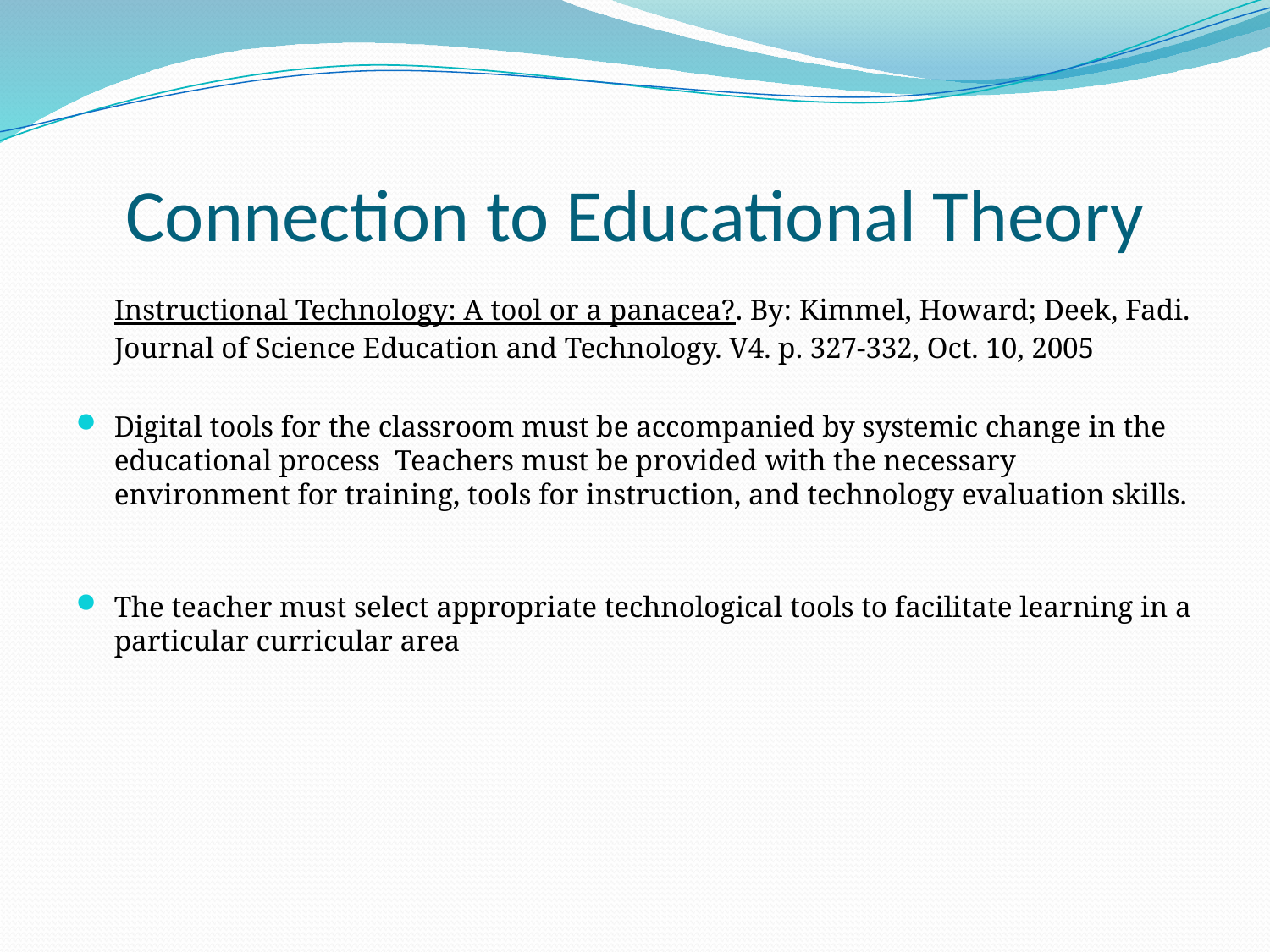

# Connection to Educational Theory
	Instructional Technology: A tool or a panacea?. By: Kimmel, Howard; Deek, Fadi. Journal of Science Education and Technology. V4. p. 327-332, Oct. 10, 2005

Digital tools for the classroom must be accompanied by systemic change in the educational process  Teachers must be provided with the necessary environment for training, tools for instruction, and technology evaluation skills.

The teacher must select appropriate technological tools to facilitate learning in a particular curricular area